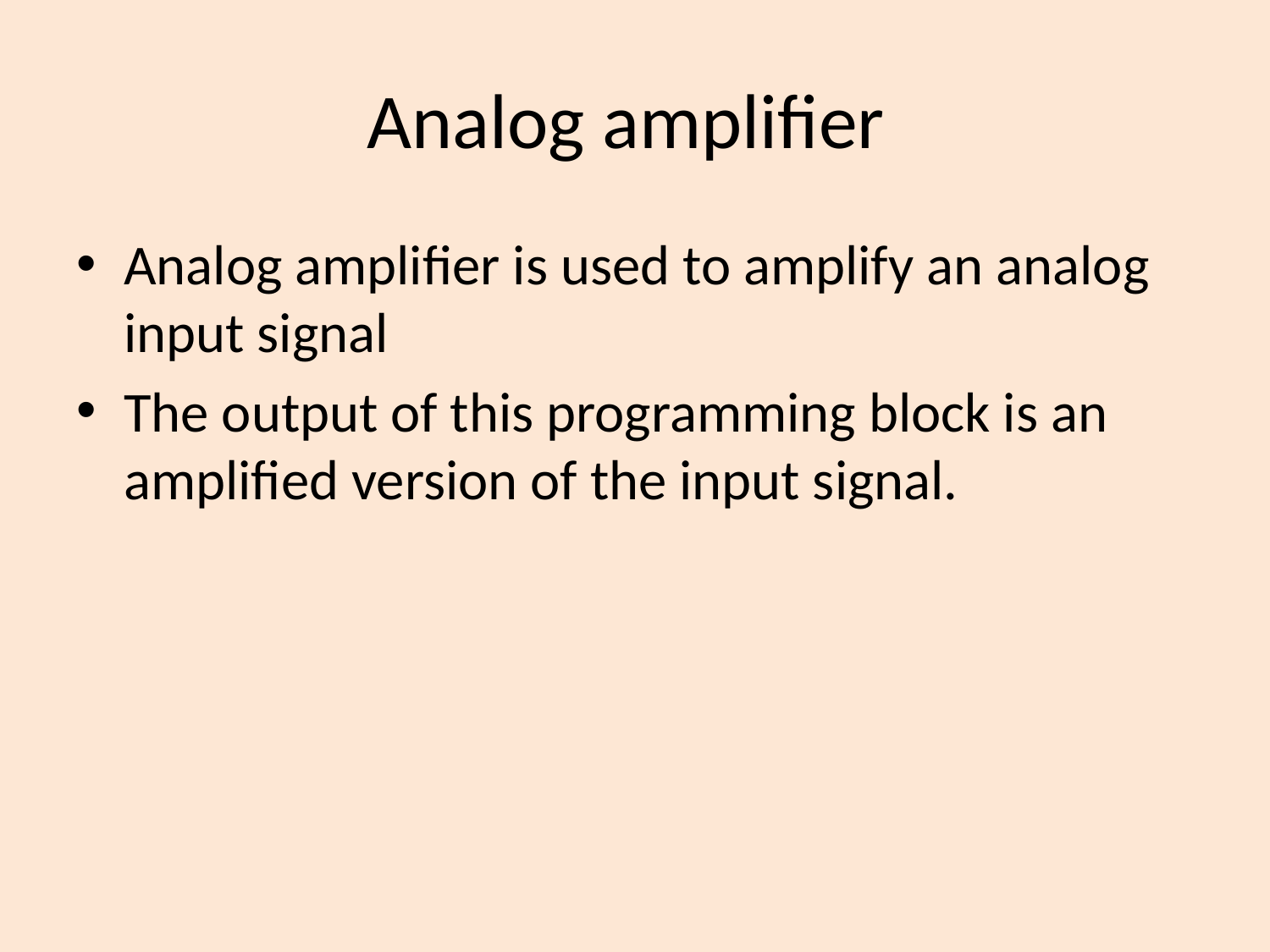

# Analog amplifier
Analog amplifier is used to amplify an analog input signal
The output of this programming block is an amplified version of the input signal.